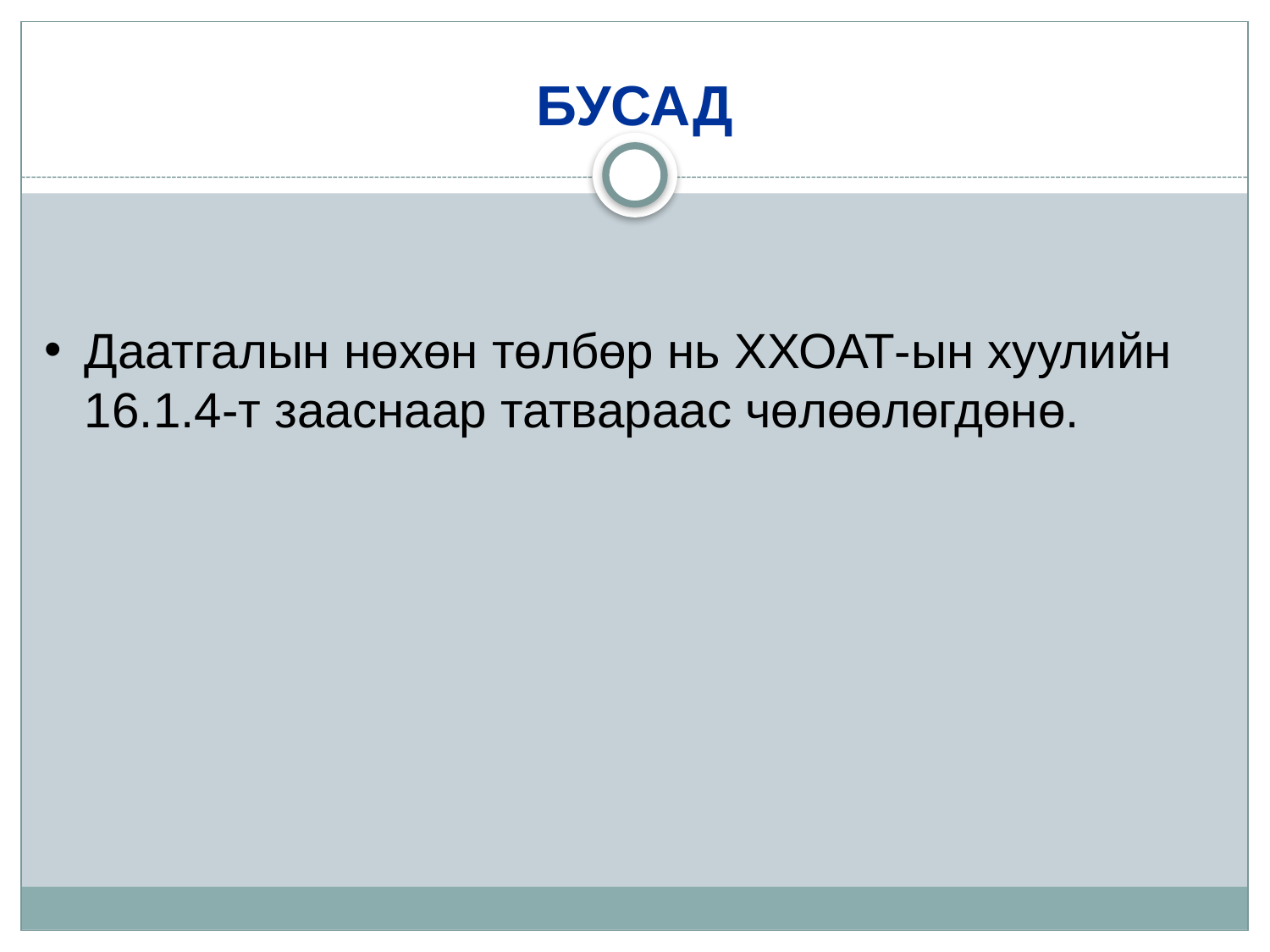

БУСАД

Даатгалын нөхөн төлбөр нь ХХОАТ-ын хуулийн 16.1.4-т зааснаар татвараас чөлөөлөгдөнө.